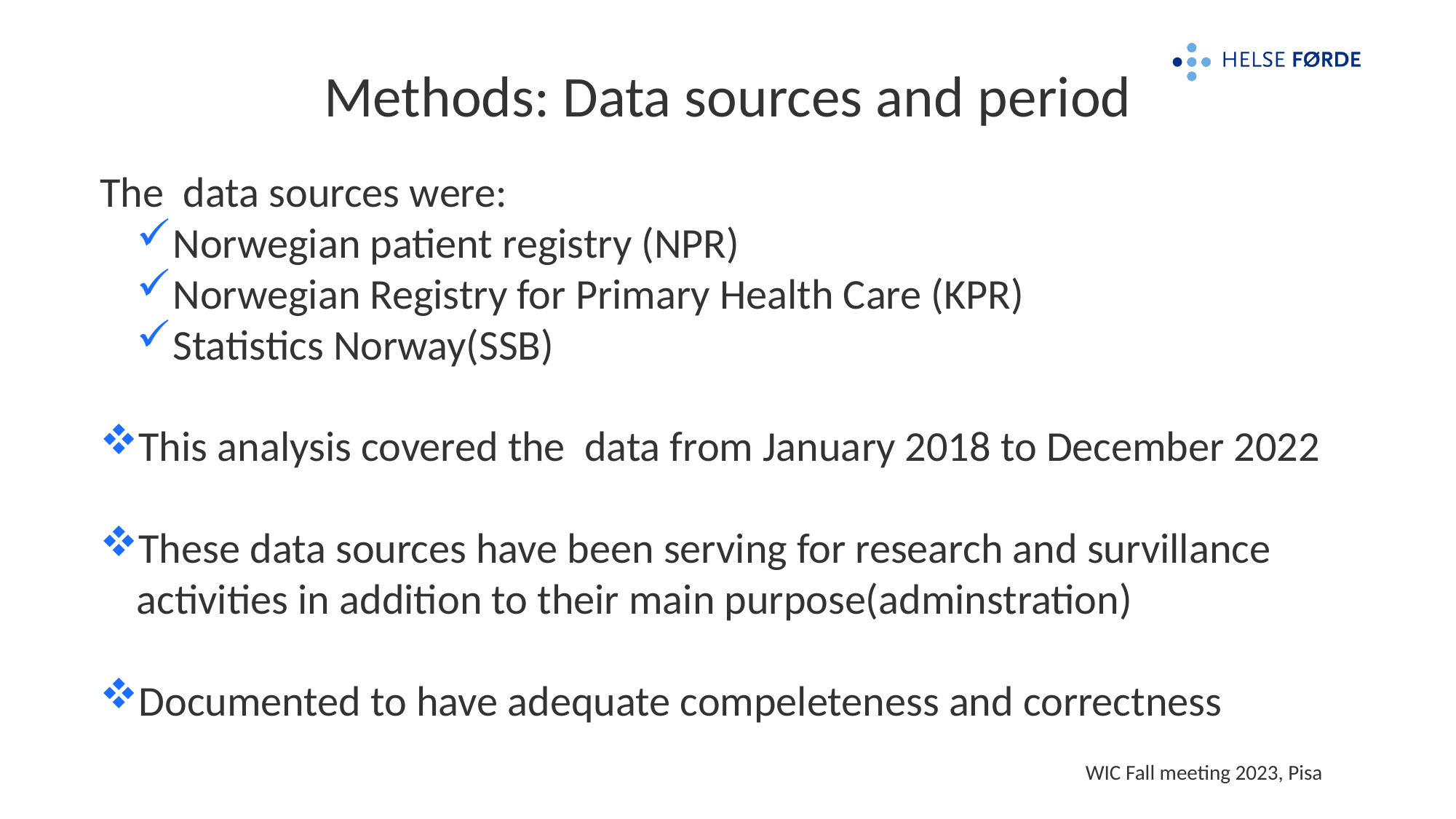

# Methods: Data sources and period
14.09.2023
The  data sources were:
Norwegian patient registry (NPR)
Norwegian Registry for Primary Health Care (KPR)
Statistics Norway(SSB)

This analysis covered the  data from January 2018 to December 2022

These data sources have been serving for research and survillance activities in addition to their main purpose(adminstration)

Documented to have adequate compeleteness and correctness

WIC Fall meeting 2023, Pisa